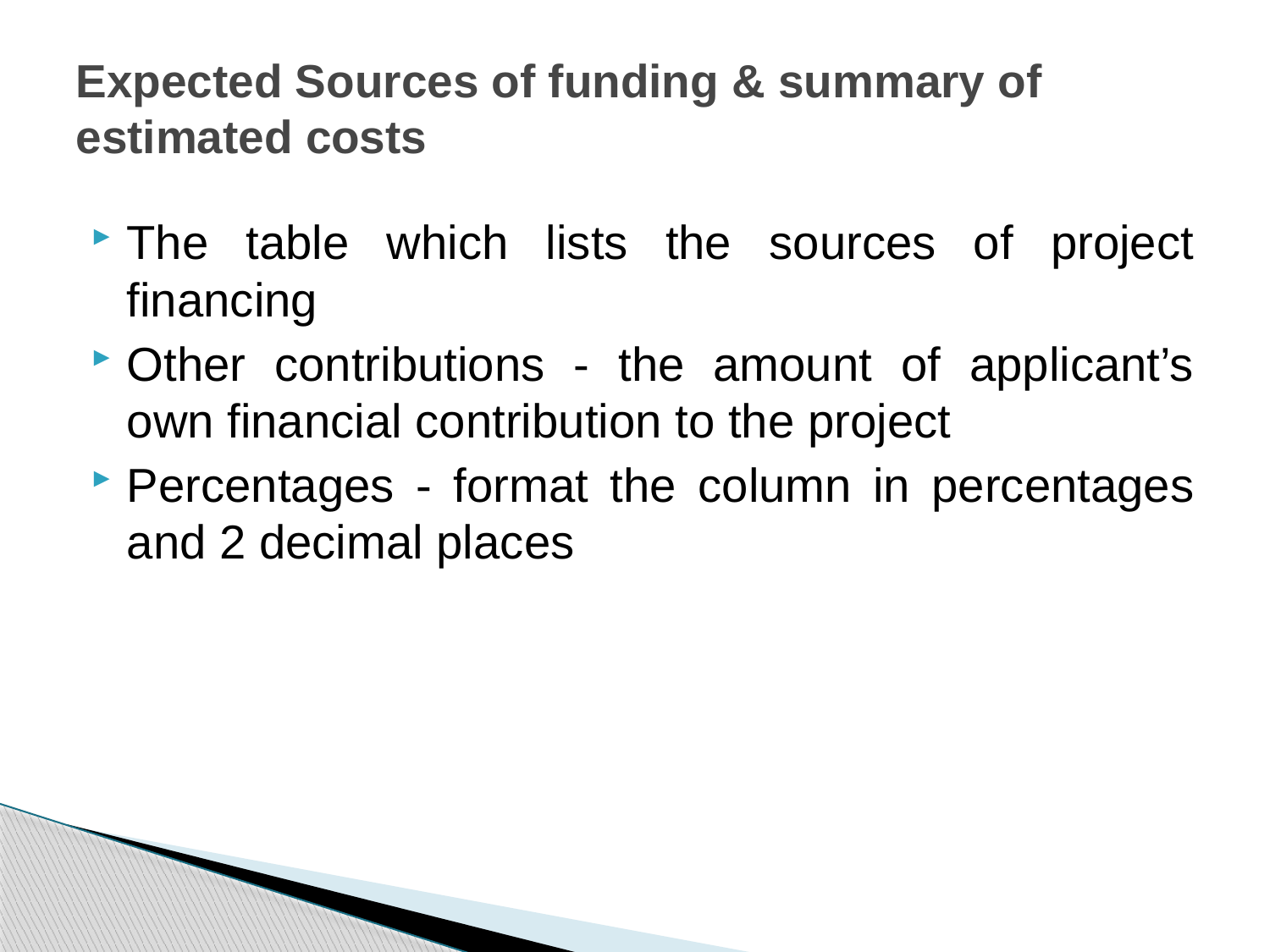

# Expected Sources of funding & summary of estimated costs
The table which lists the sources of project financing
Other contributions - the amount of applicant’s own financial contribution to the project
Percentages - format the column in percentages and 2 decimal places